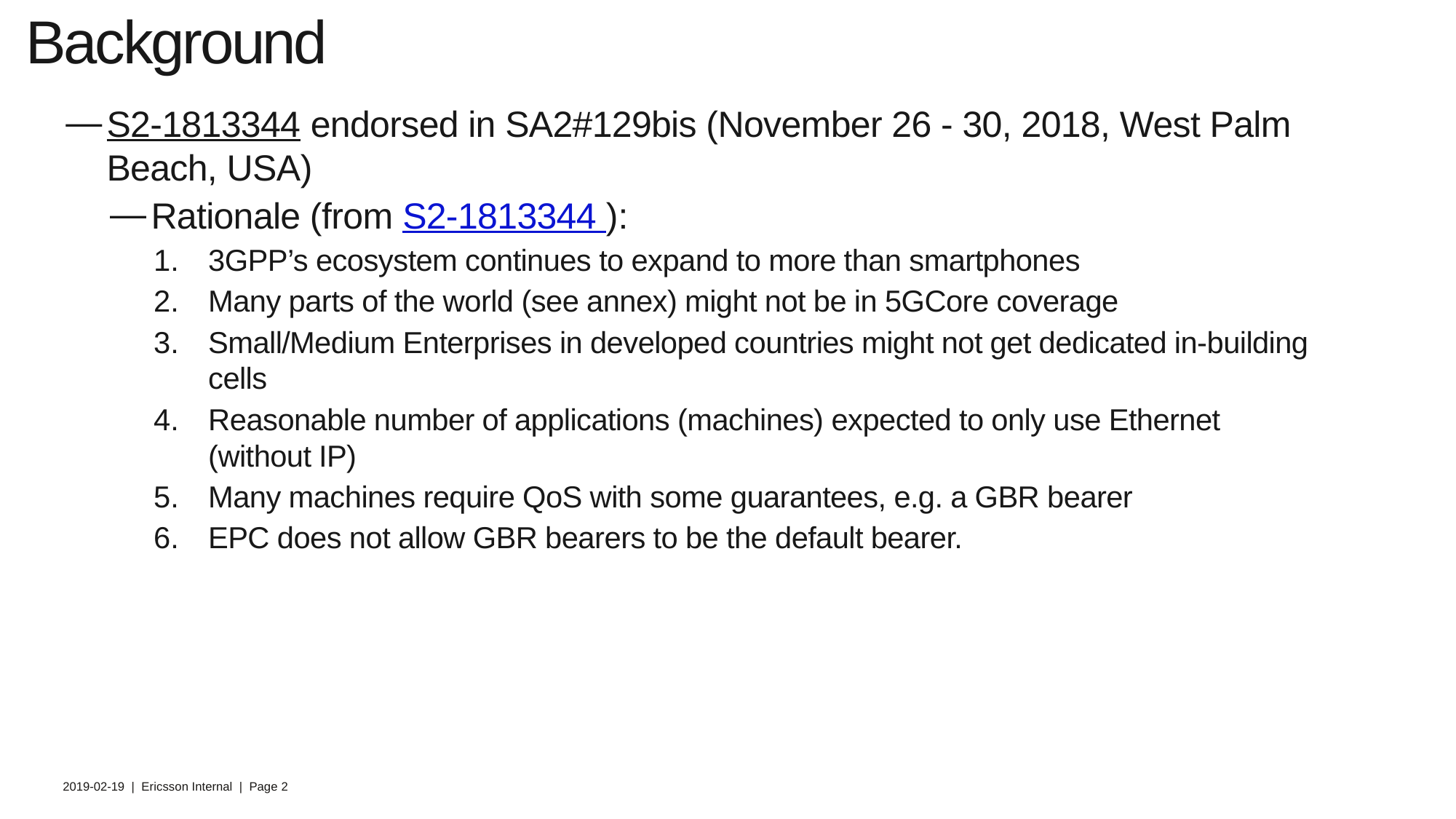

# Background
S2-1813344 endorsed in SA2#129bis (November 26 - 30, 2018, West Palm Beach, USA)
Rationale (from S2-1813344 ):
3GPP’s ecosystem continues to expand to more than smartphones
Many parts of the world (see annex) might not be in 5GCore coverage
Small/Medium Enterprises in developed countries might not get dedicated in-building cells
Reasonable number of applications (machines) expected to only use Ethernet (without IP)
Many machines require QoS with some guarantees, e.g. a GBR bearer
EPC does not allow GBR bearers to be the default bearer.